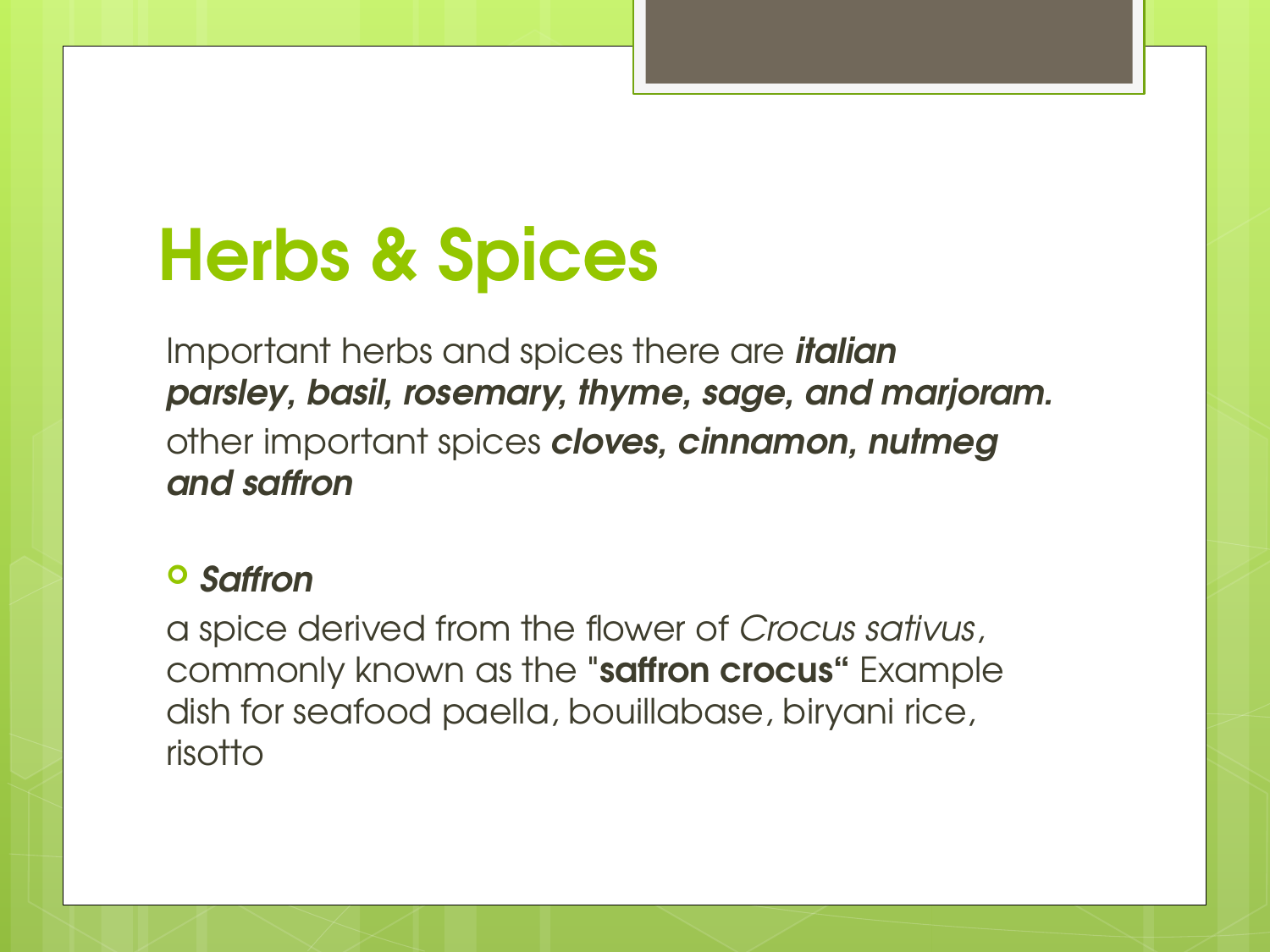

# Herbs & Spices
Important herbs and spices there are italian parsley, basil, rosemary, thyme, sage, and marjoram.
other important spices cloves, cinnamon, nutmeg and saffron

Saffron
a spice derived from the flower of Crocus sativus, commonly known as the "saffron crocus“ Example dish for seafood paella, bouillabase, biryani rice, risotto